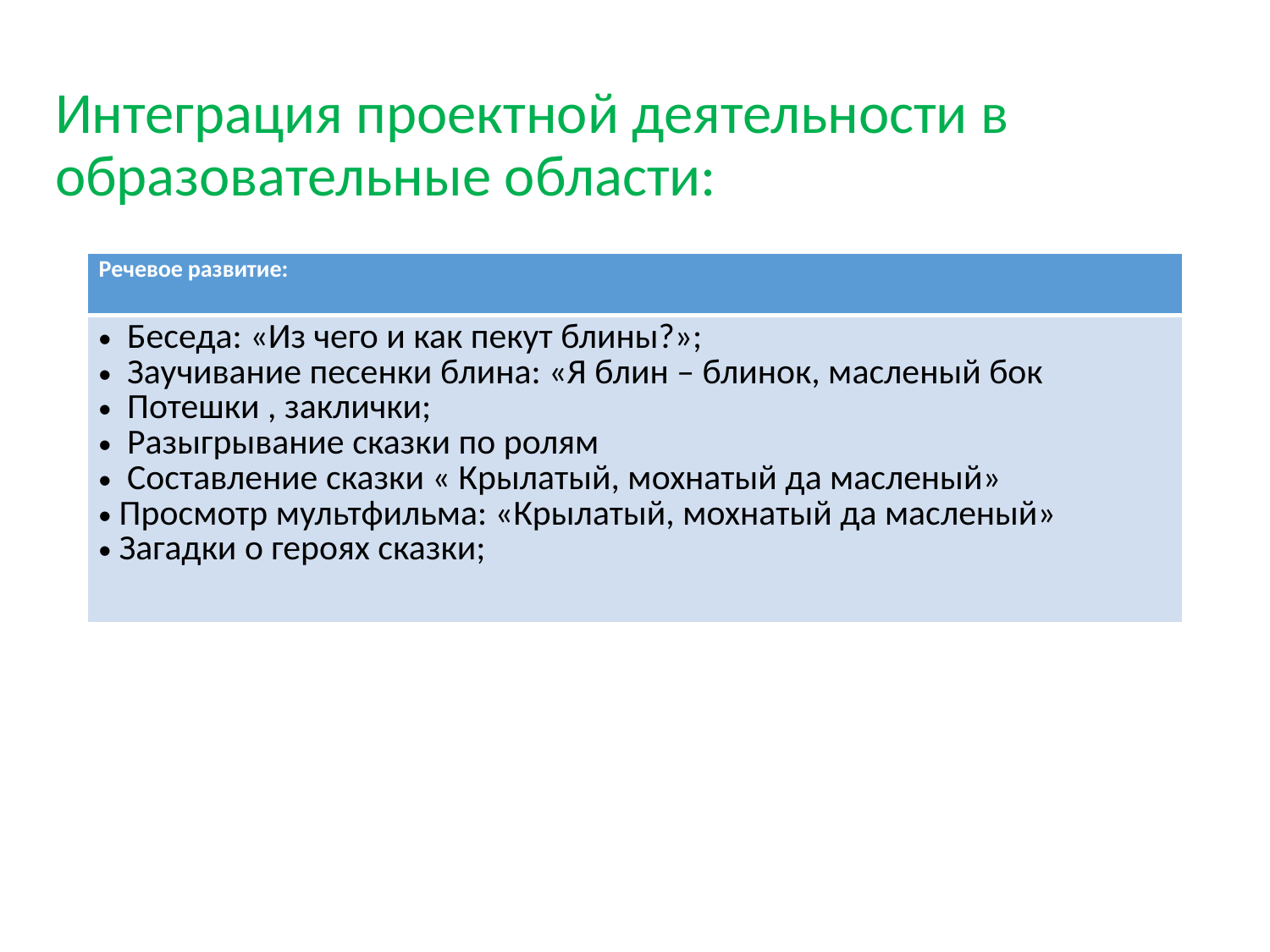

# Интеграция проектной деятельности в образовательные области:
| Речевое развитие: |
| --- |
| Беседа: «Из чего и как пекут блины?»; Заучивание песенки блина: «Я блин – блинок, масленый бок Потешки , заклички; Разыгрывание сказки по ролям Составление сказки « Крылатый, мохнатый да масленый» Просмотр мультфильма: «Крылатый, мохнатый да масленый» Загадки о героях сказки; |